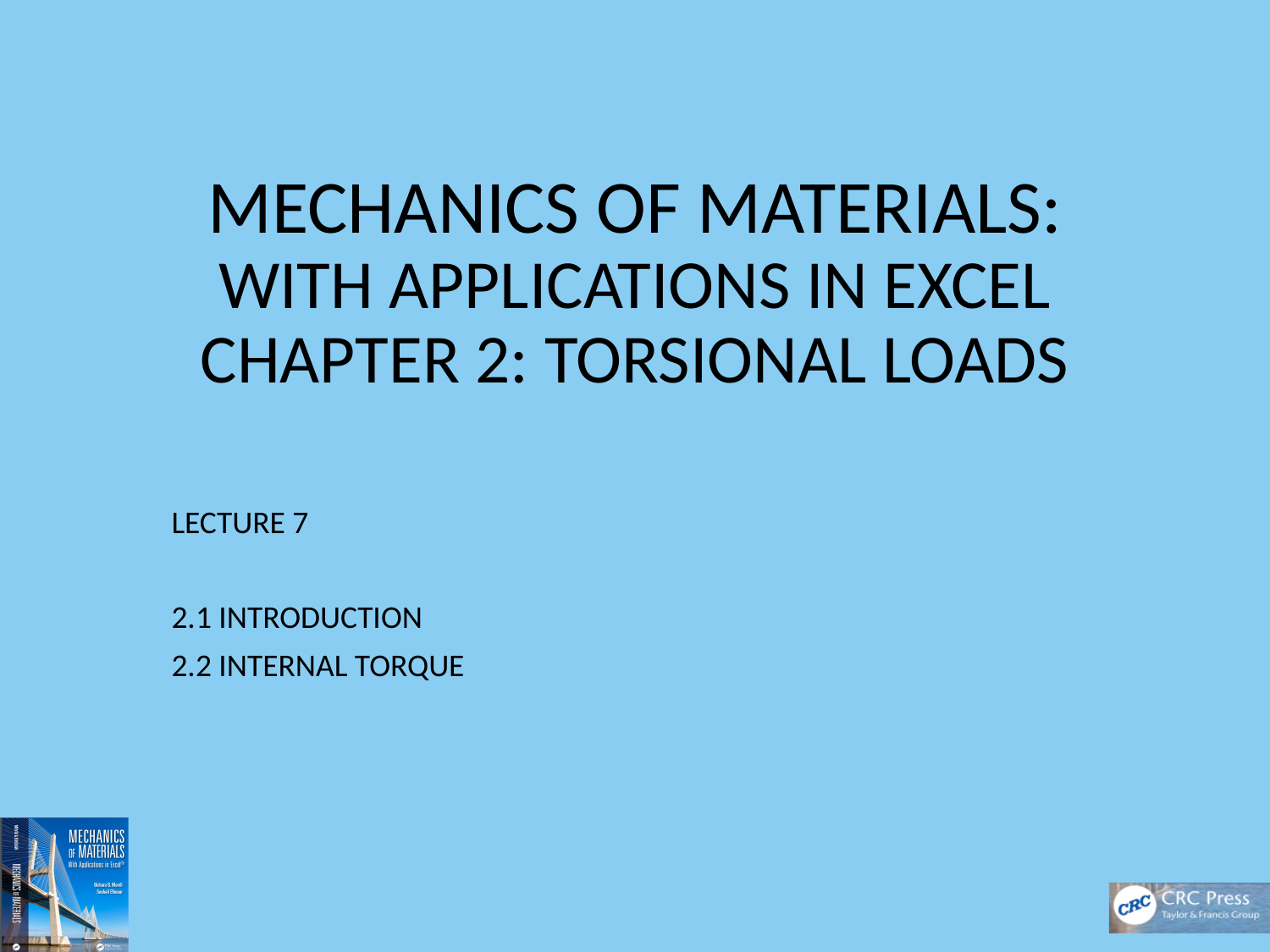

# MECHANICS OF MATERIALS: WITH APPLICATIONS IN EXCEL CHAPTER 2: TORSIONAL LOADS
LECTURE 7

2.1 INTRODUCTION
2.2 INTERNAL TORQUE